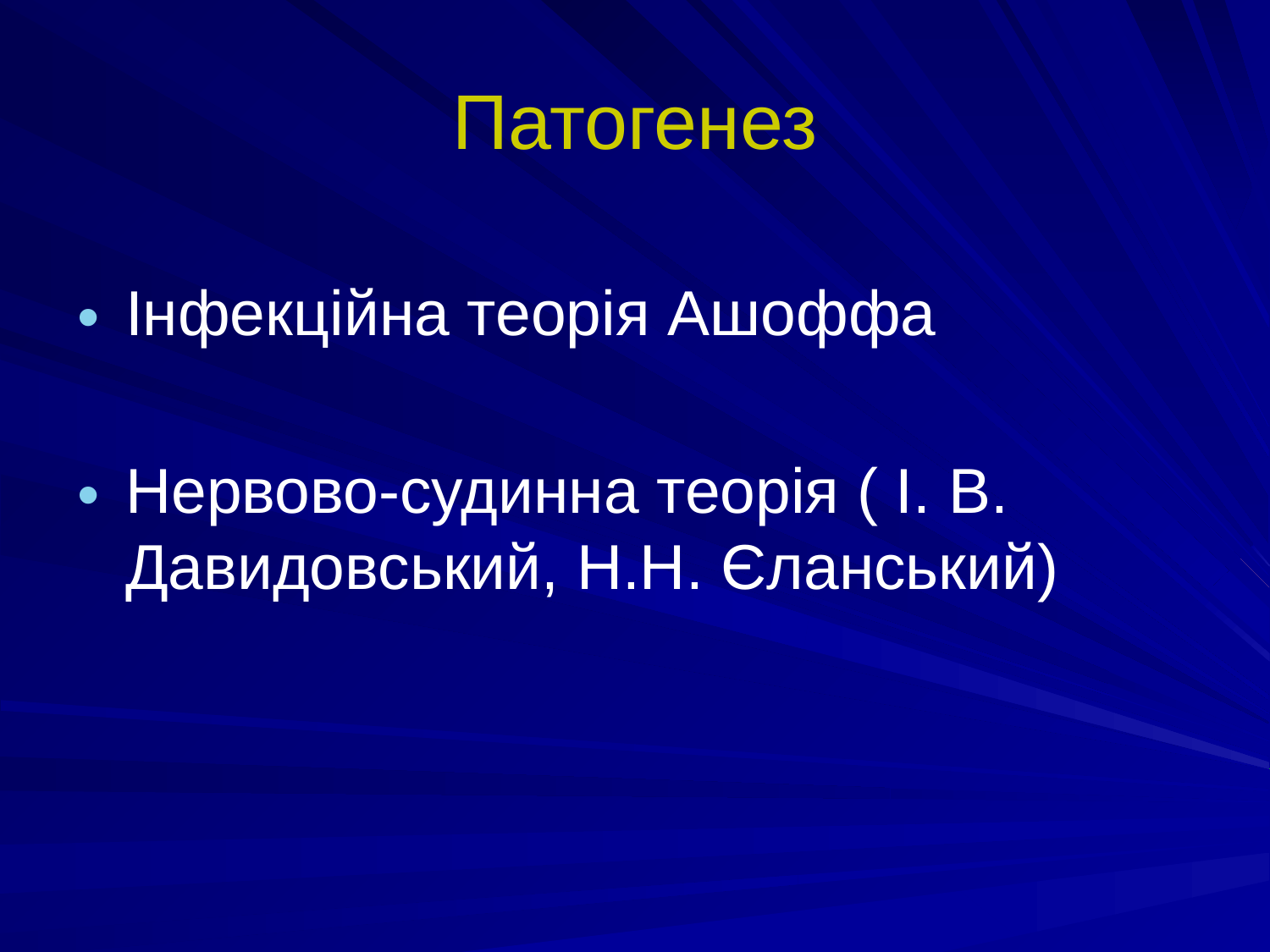

# Патогенез
Інфекційна теорія Ашоффа

Нервово-судинна теорія ( І. В. Давидовський, Н.Н. Єланський)